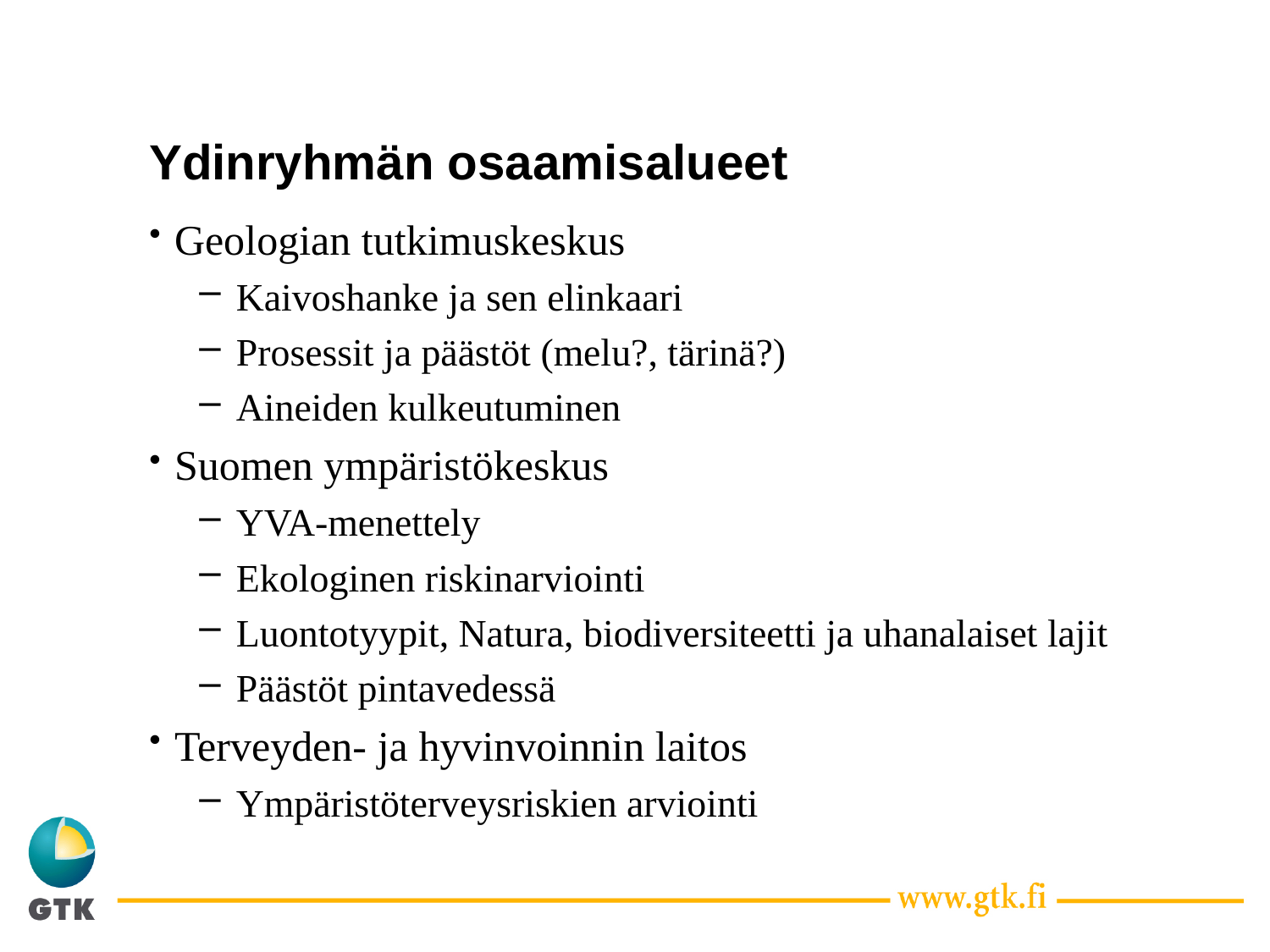

# Ydinryhmän osaamisalueet
Geologian tutkimuskeskus
Kaivoshanke ja sen elinkaari
Prosessit ja päästöt (melu?, tärinä?)
Aineiden kulkeutuminen
Suomen ympäristökeskus
YVA-menettely
Ekologinen riskinarviointi
Luontotyypit, Natura, biodiversiteetti ja uhanalaiset lajit
Päästöt pintavedessä
Terveyden- ja hyvinvoinnin laitos
Ympäristöterveysriskien arviointi